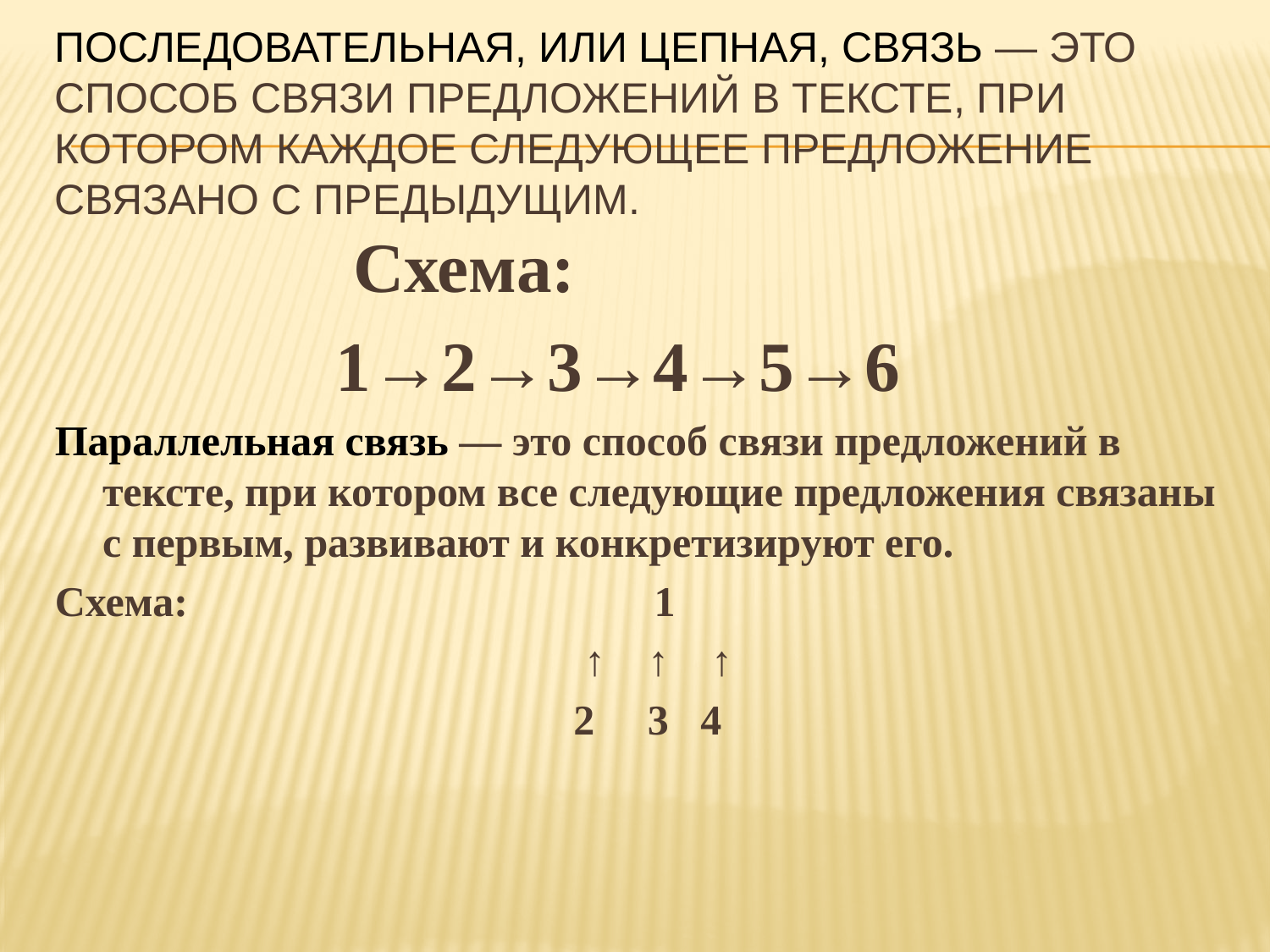

# Последовательная, или цепная, связь — это способ связи предложений в тексте, при котором каждое следующее предложение связано с предыдущим.
                 Схема:
                1→2→3→4→5→6
Параллельная связь — это способ связи предложений в тексте, при котором все следующие предложения связаны с первым, развивают и конкретизируют его.
Схема:                                            1
                                                  ↑    ↑    ↑
                                                 2     3   4